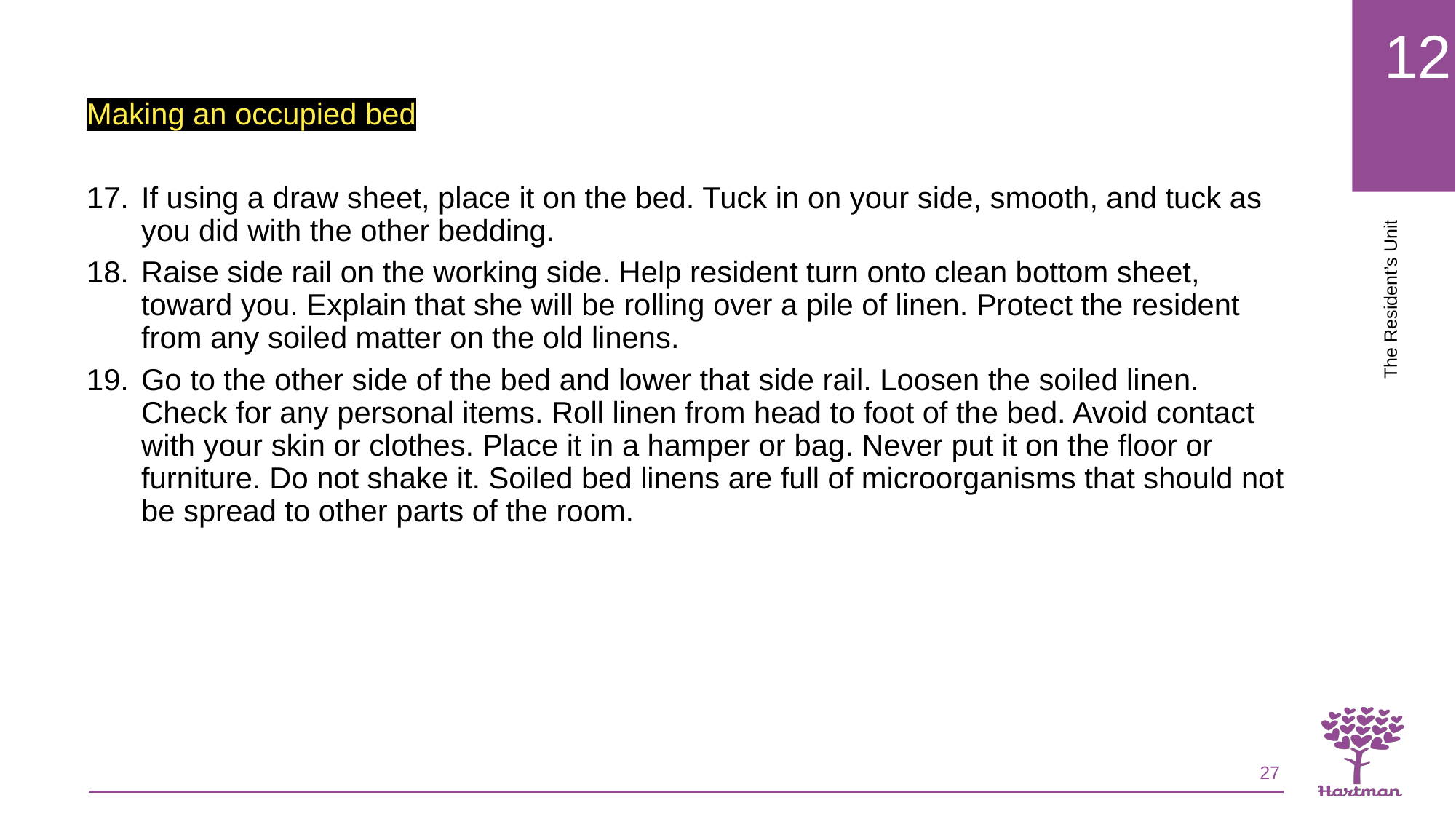

Making an occupied bed

If using a draw sheet, place it on the bed. Tuck in on your side, smooth, and tuck as you did with the other bedding.
Raise side rail on the working side. Help resident turn onto clean bottom sheet, toward you. Explain that she will be rolling over a pile of linen. Protect the resident from any soiled matter on the old linens.
Go to the other side of the bed and lower that side rail. Loosen the soiled linen. Check for any personal items. Roll linen from head to foot of the bed. Avoid contact with your skin or clothes. Place it in a hamper or bag. Never put it on the floor or furniture. Do not shake it. Soiled bed linens are full of microorganisms that should not be spread to other parts of the room.

27